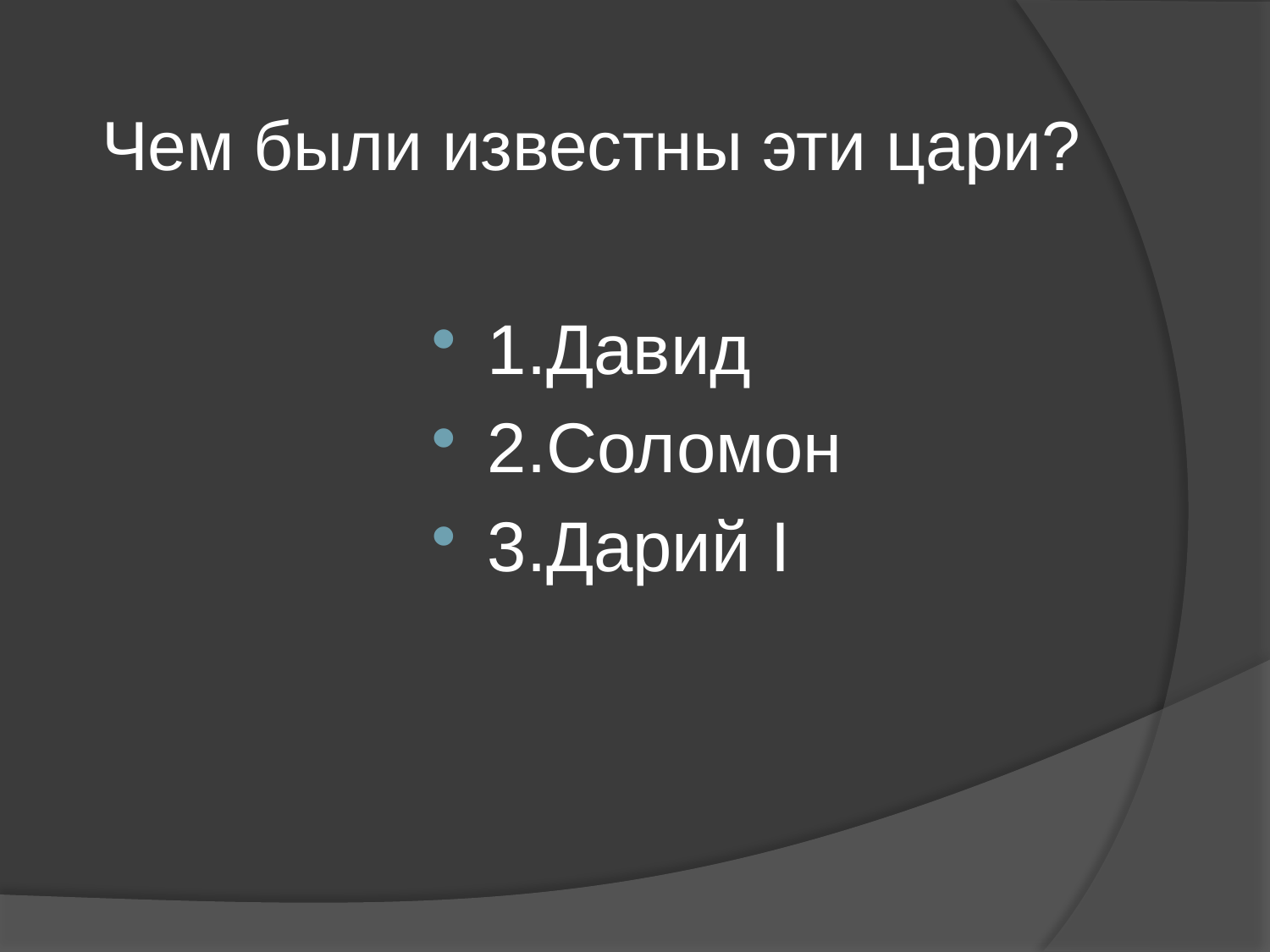

# Чем были известны эти цари?
1.Давид
2.Соломон
3.Дарий I